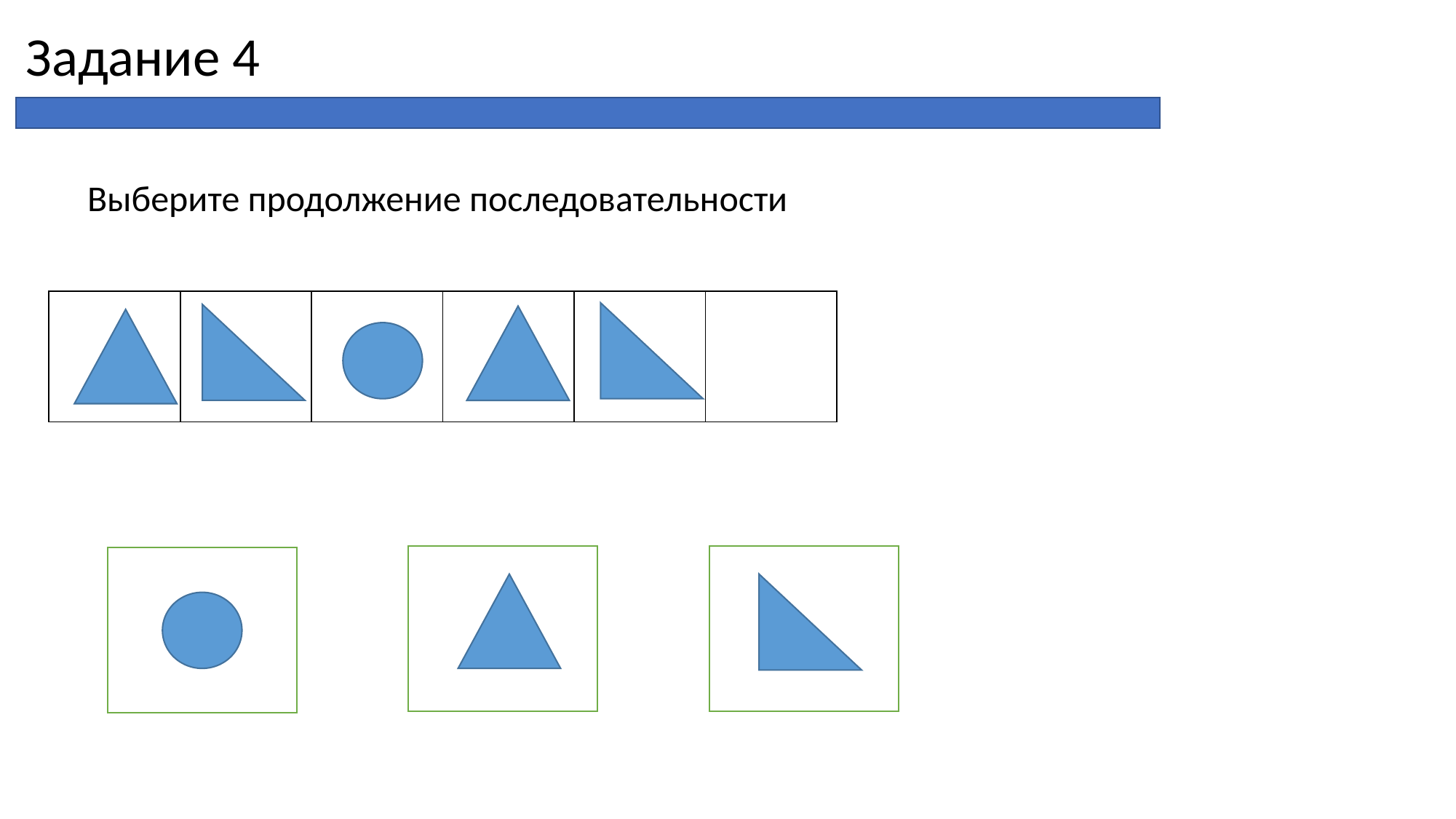

Задание 4

Выберите продолжение последовательности
|  |  |  |  |  |  |
| --- | --- | --- | --- | --- | --- |